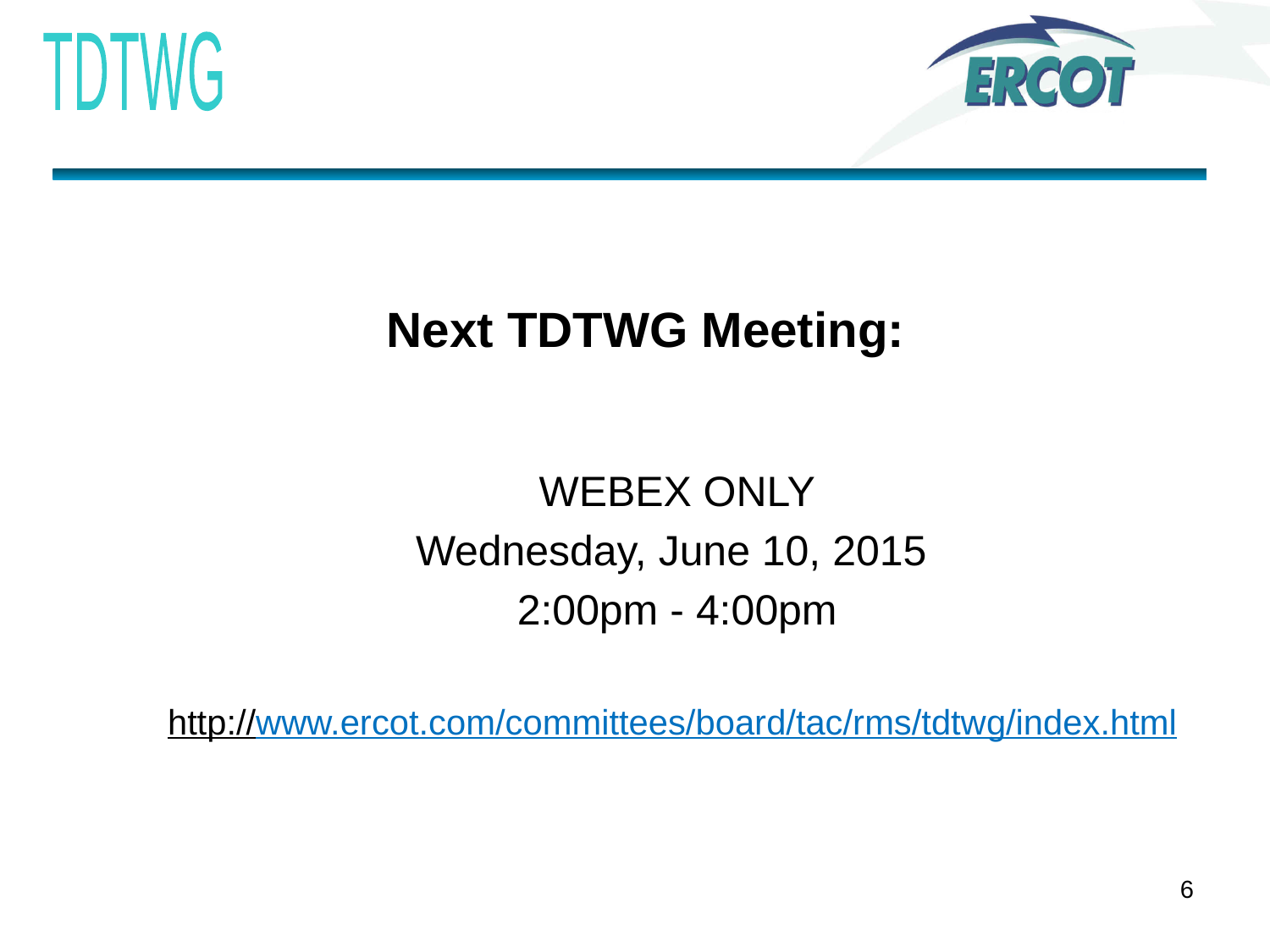

Next TDTWG Meeting:

WEBEX ONLY
Wednesday, June 10, 2015
2:00pm - 4:00pm

http://www.ercot.com/committees/board/tac/rms/tdtwg/index.html

.

6